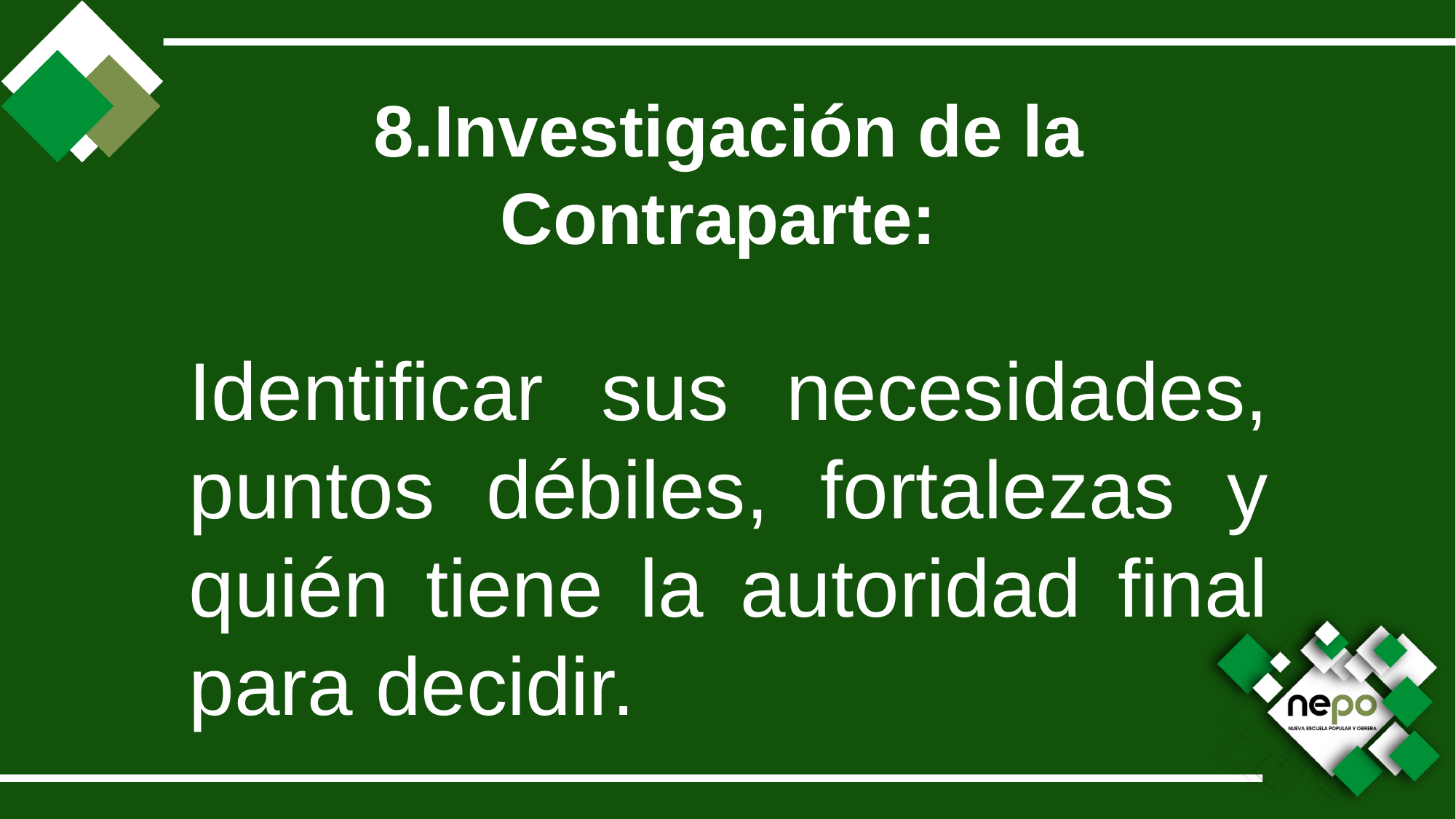

8.Investigación de la Contraparte:

Identificar sus necesidades, puntos débiles, fortalezas y quién tiene la autoridad final para decidir.